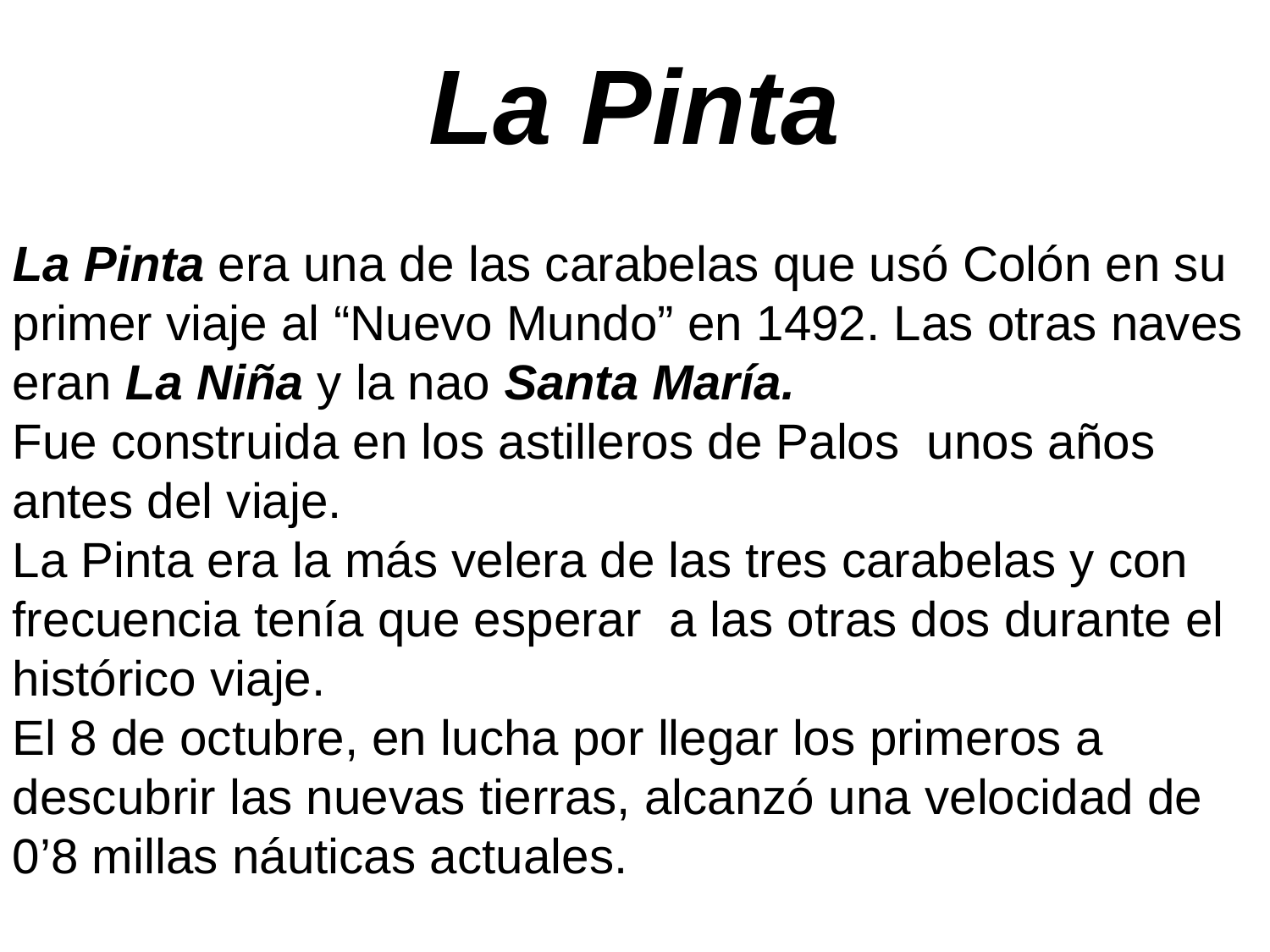

# La Pinta
La Pinta era una de las carabelas que usó Colón en su primer viaje al “Nuevo Mundo” en 1492. Las otras naves eran La Niña y la nao Santa María.
Fue construida en los astilleros de Palos  unos años antes del viaje.
La Pinta era la más velera de las tres carabelas y con frecuencia tenía que esperar  a las otras dos durante el histórico viaje.
El 8 de octubre, en lucha por llegar los primeros a descubrir las nuevas tierras, alcanzó una velocidad de 0’8 millas náuticas actuales.